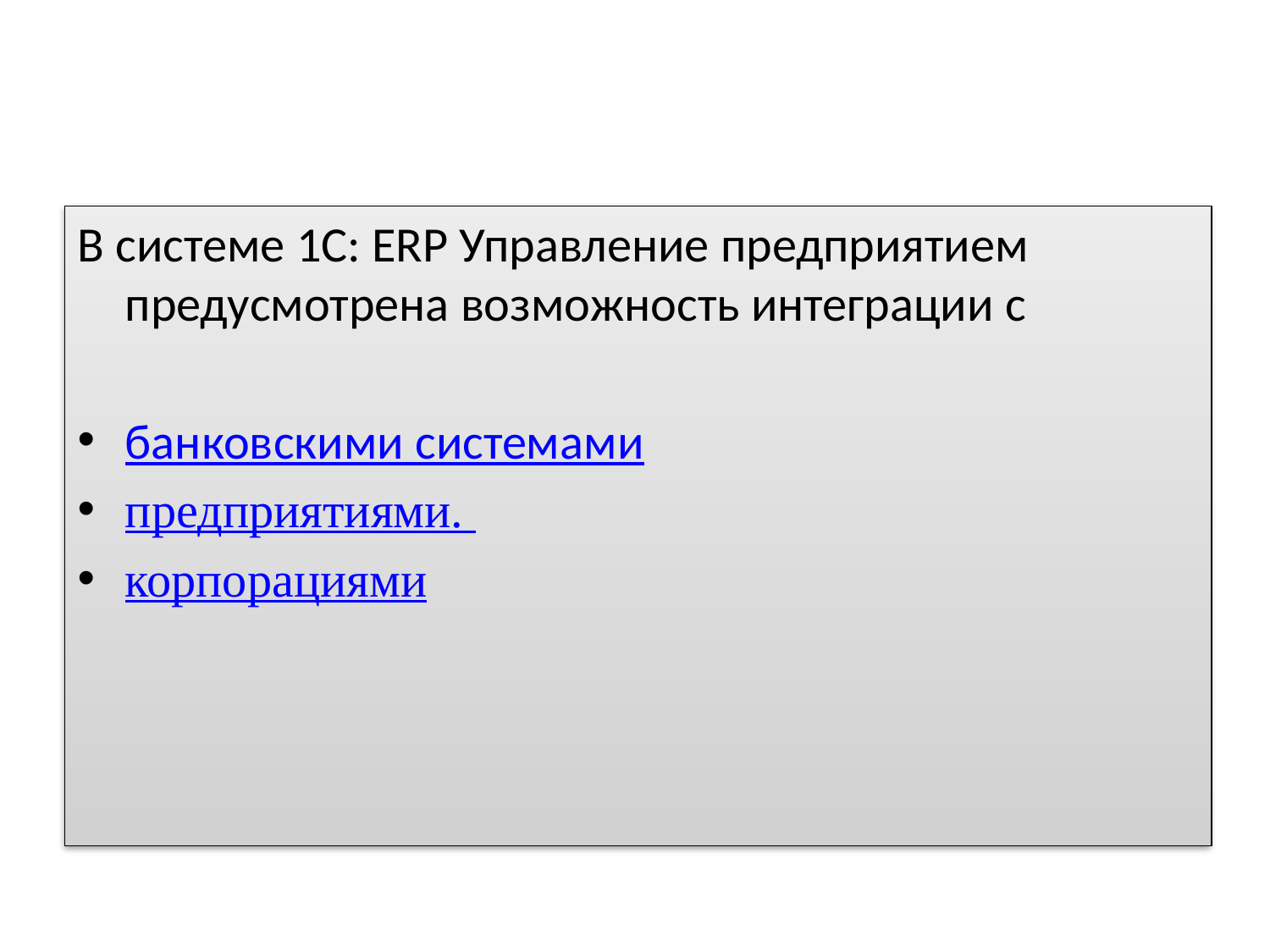

В системе 1С: ERP Управление предприятием предусмотрена возможность интеграции с

банковскими системами
предприятиями.
корпорациями